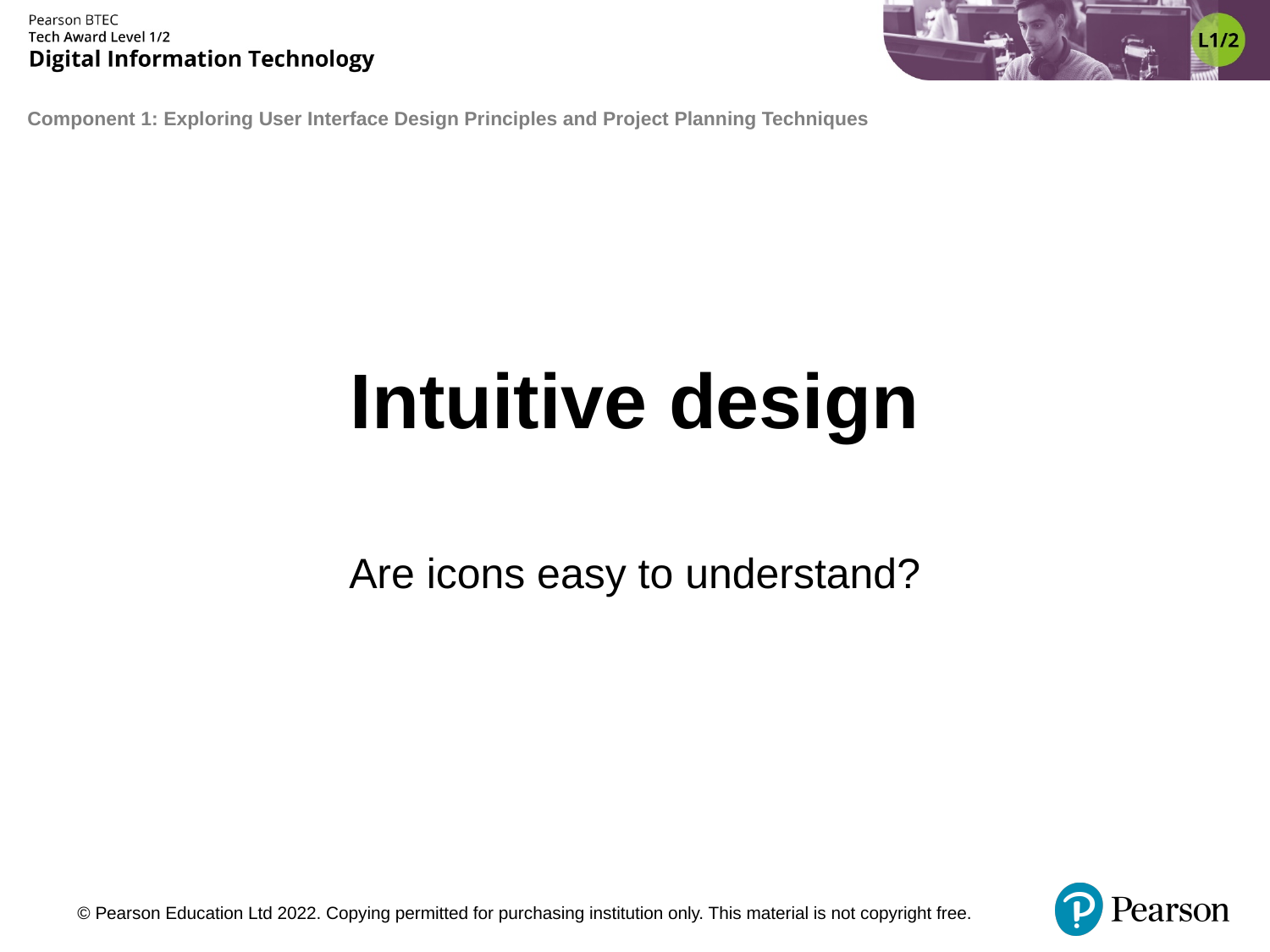

# Intuitive design
Are icons easy to understand?